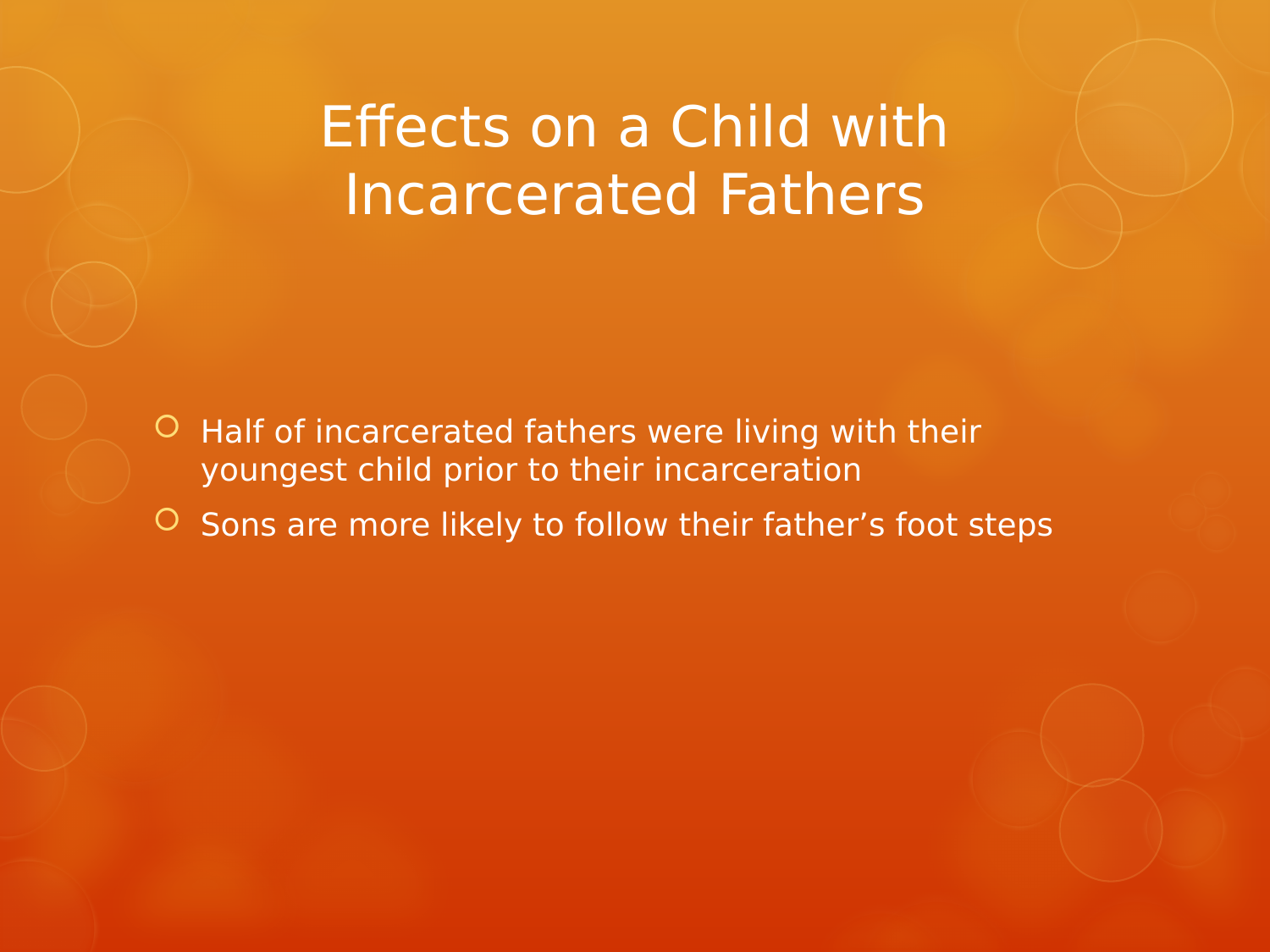

# Effects on a Child with Incarcerated Fathers
Half of incarcerated fathers were living with their youngest child prior to their incarceration
Sons are more likely to follow their father’s foot steps